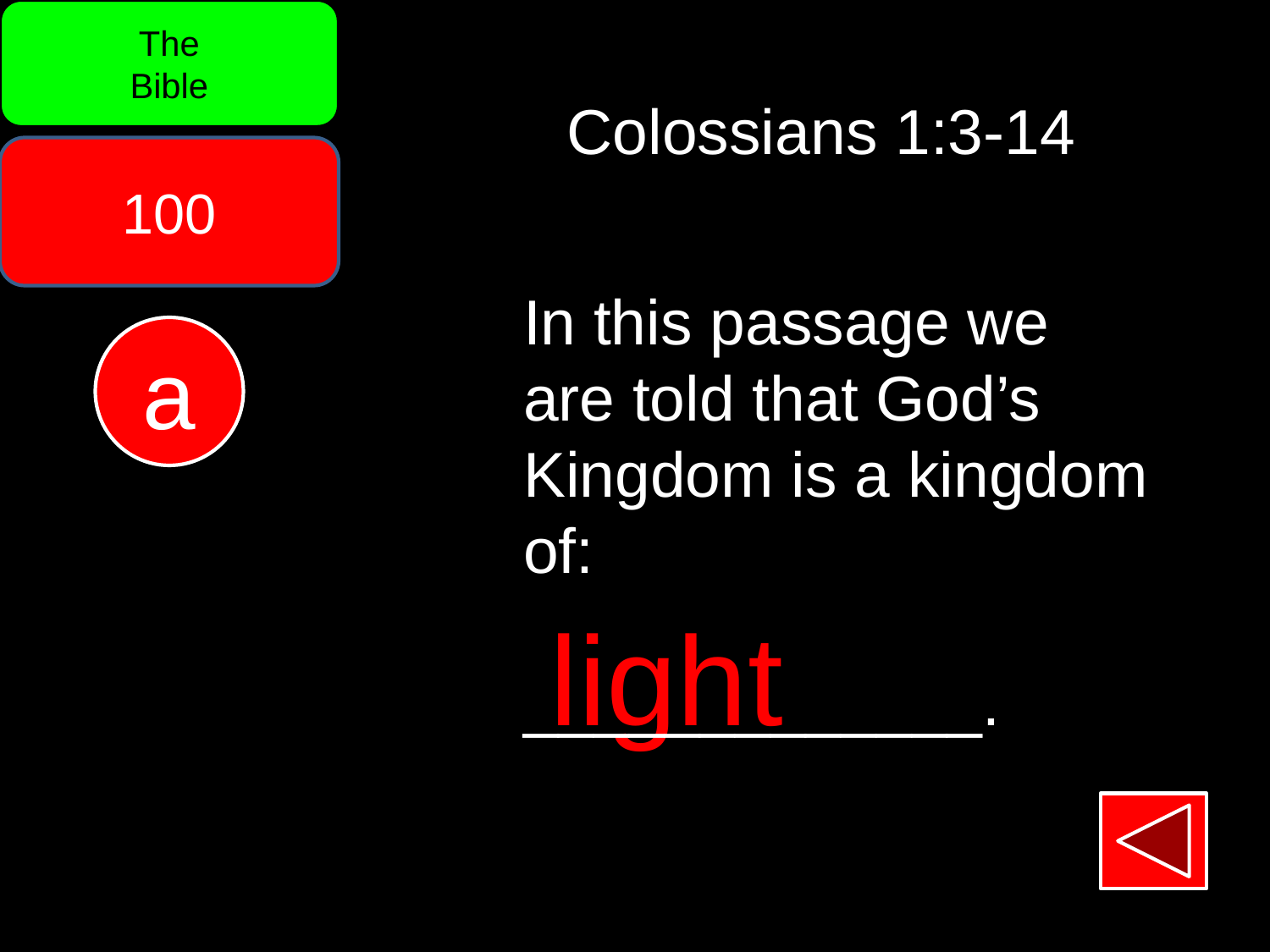

The
Bible
Colossians 1:3-14
100
In this passage we
are told that God’s
Kingdom is a kingdom
of:

_____________.
a
light